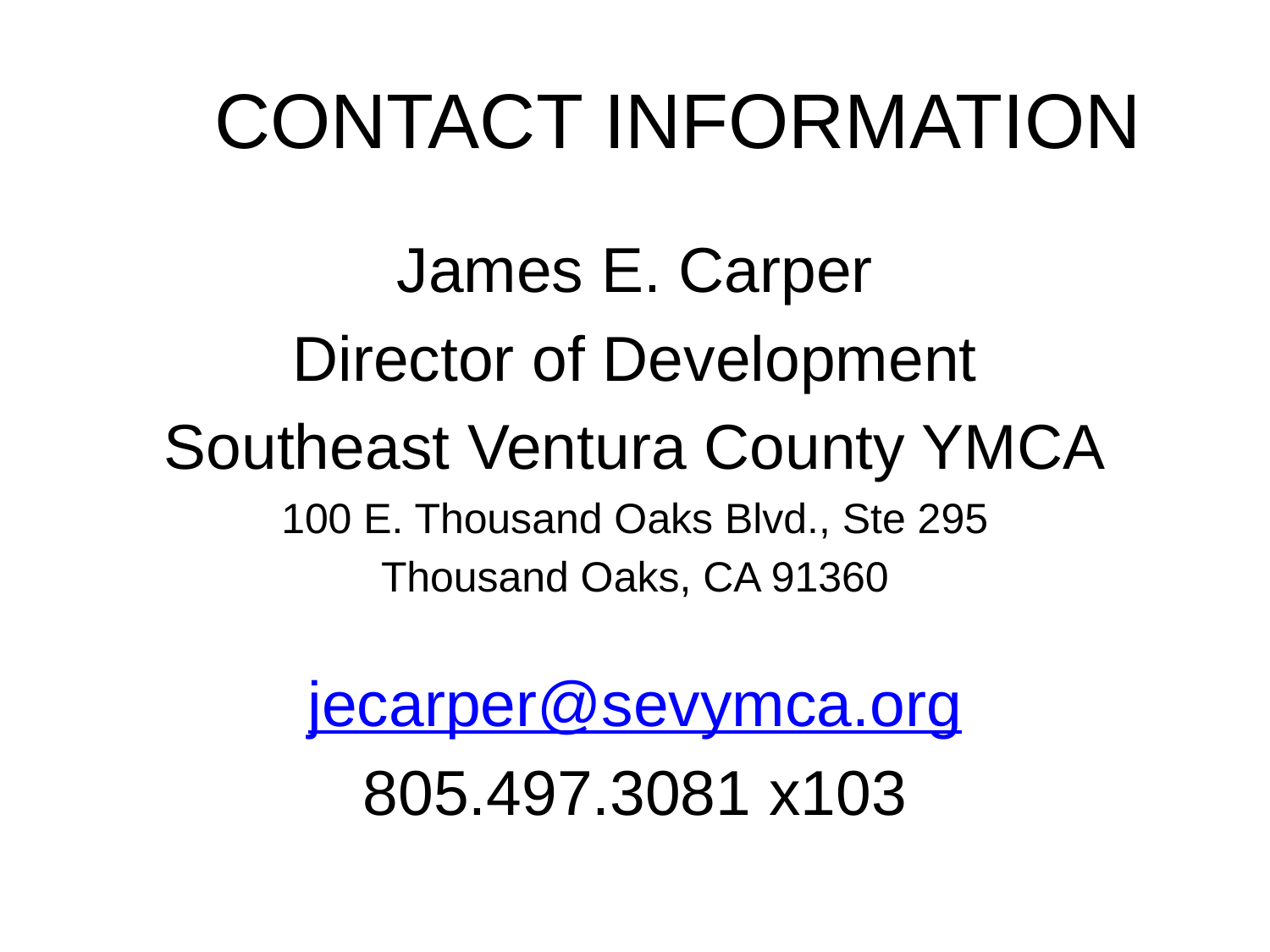

# CONTACT INFORMATION
James E. Carper
Director of Development
Southeast Ventura County YMCA
100 E. Thousand Oaks Blvd., Ste 295
Thousand Oaks, CA 91360

jecarper@sevymca.org
805.497.3081 x103